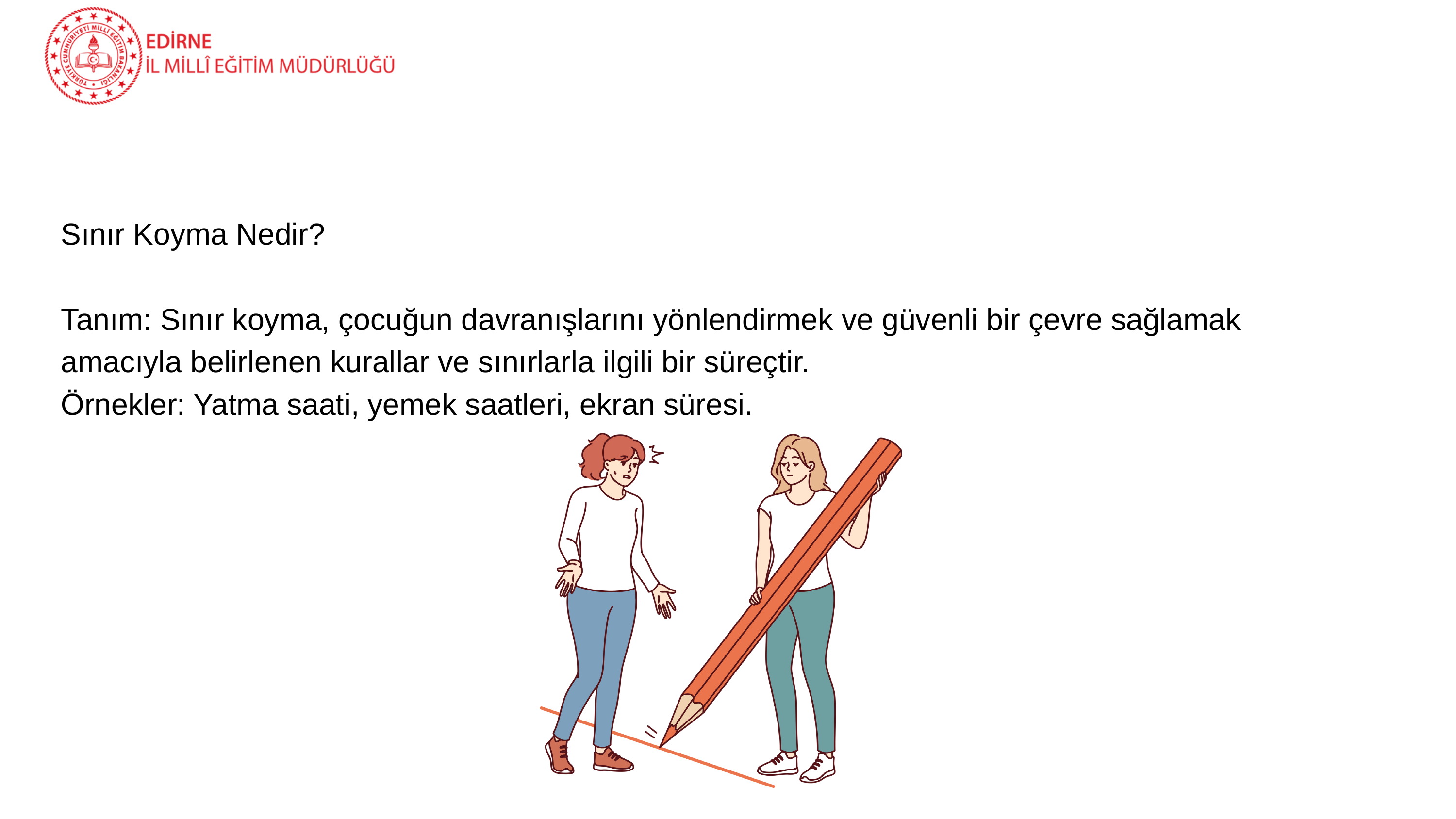

Sınır Koyma Nedir?

Tanım: Sınır koyma, çocuğun davranışlarını yönlendirmek ve güvenli bir çevre sağlamak amacıyla belirlenen kurallar ve sınırlarla ilgili bir süreçtir.
Örnekler: Yatma saati, yemek saatleri, ekran süresi.